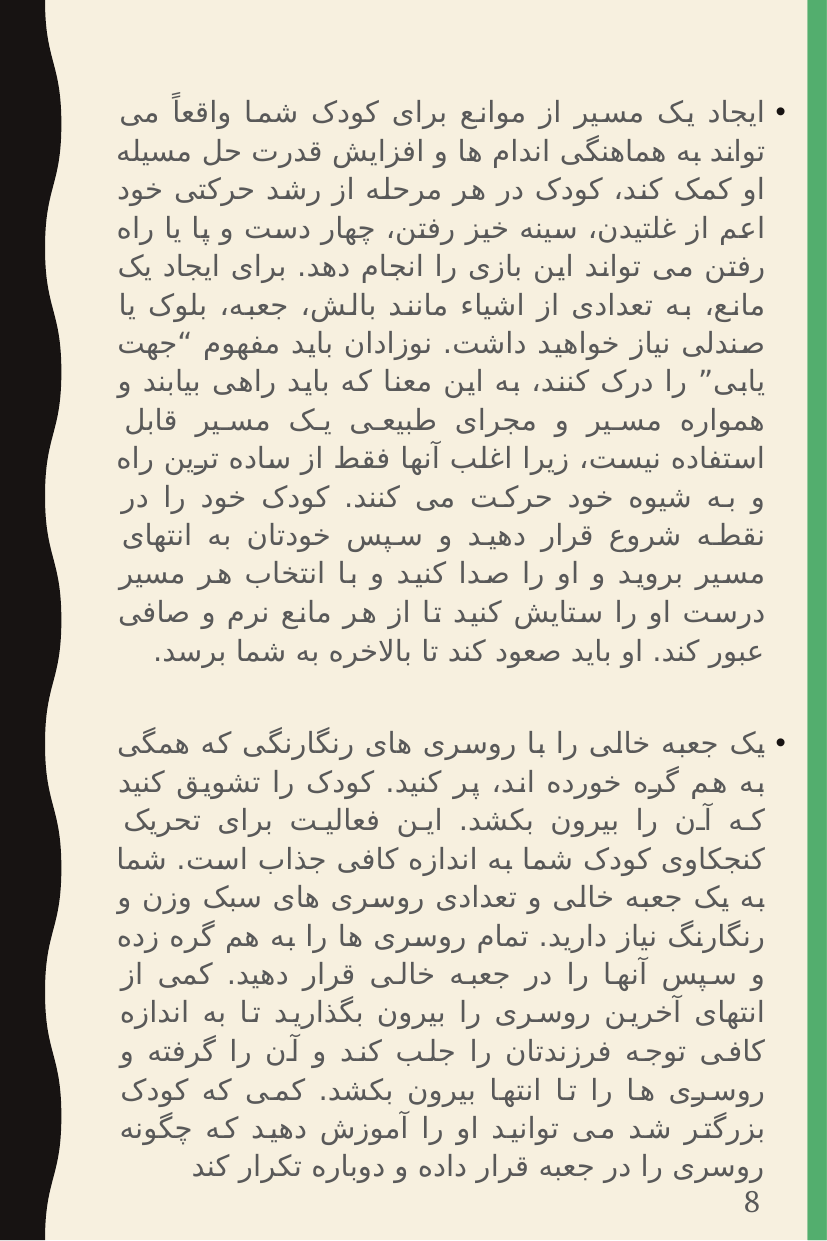

ایجاد یک مسیر از موانع برای کودک شما واقعاً می تواند به هماهنگی اندام ها و افزایش قدرت حل مسیله او کمک کند، کودک در هر مرحله از رشد حرکتی خود اعم از غلتیدن، سینه خیز رفتن، چهار دست و پا یا راه رفتن می تواند این بازی را انجام دهد. برای ایجاد یک مانع، به تعدادی از اشیاء مانند بالش، جعبه، بلوک یا صندلی نیاز خواهید داشت. نوزادان باید مفهوم “جهت یابی” را درک کنند، به این معنا که باید راهی بیابند و همواره مسیر و مجرای طبیعی یک مسیر قابل استفاده نیست، زیرا اغلب آنها فقط از ساده ترین راه و به شیوه خود حرکت می کنند. کودک خود را در نقطه شروع قرار دهید و سپس خودتان به انتهای مسیر بروید و او را صدا کنید و با انتخاب هر مسیر درست او را ستایش کنید تا از هر مانع نرم و صافی عبور کند. او باید صعود کند تا بالاخره به شما برسد.

یک جعبه خالی را با روسری های رنگارنگی که همگی به هم گره خورده اند، پر کنید. کودک را تشویق کنید که آن را بیرون بکشد. این فعالیت برای تحریک کنجکاوی کودک شما به اندازه کافی جذاب است. شما به یک جعبه خالی و تعدادی روسری های سبک وزن و رنگارنگ نیاز دارید. تمام روسری ها را به هم گره زده و سپس آنها را در جعبه خالی قرار دهید. کمی از انتهای آخرین روسری را بیرون بگذارید تا به اندازه کافی توجه فرزندتان را جلب کند و آن را گرفته و روسری ها را تا انتها بیرون بکشد. کمی که کودک بزرگتر شد می توانید او را آموزش دهید که چگونه روسری را در جعبه قرار داده و دوباره تکرار کند
8